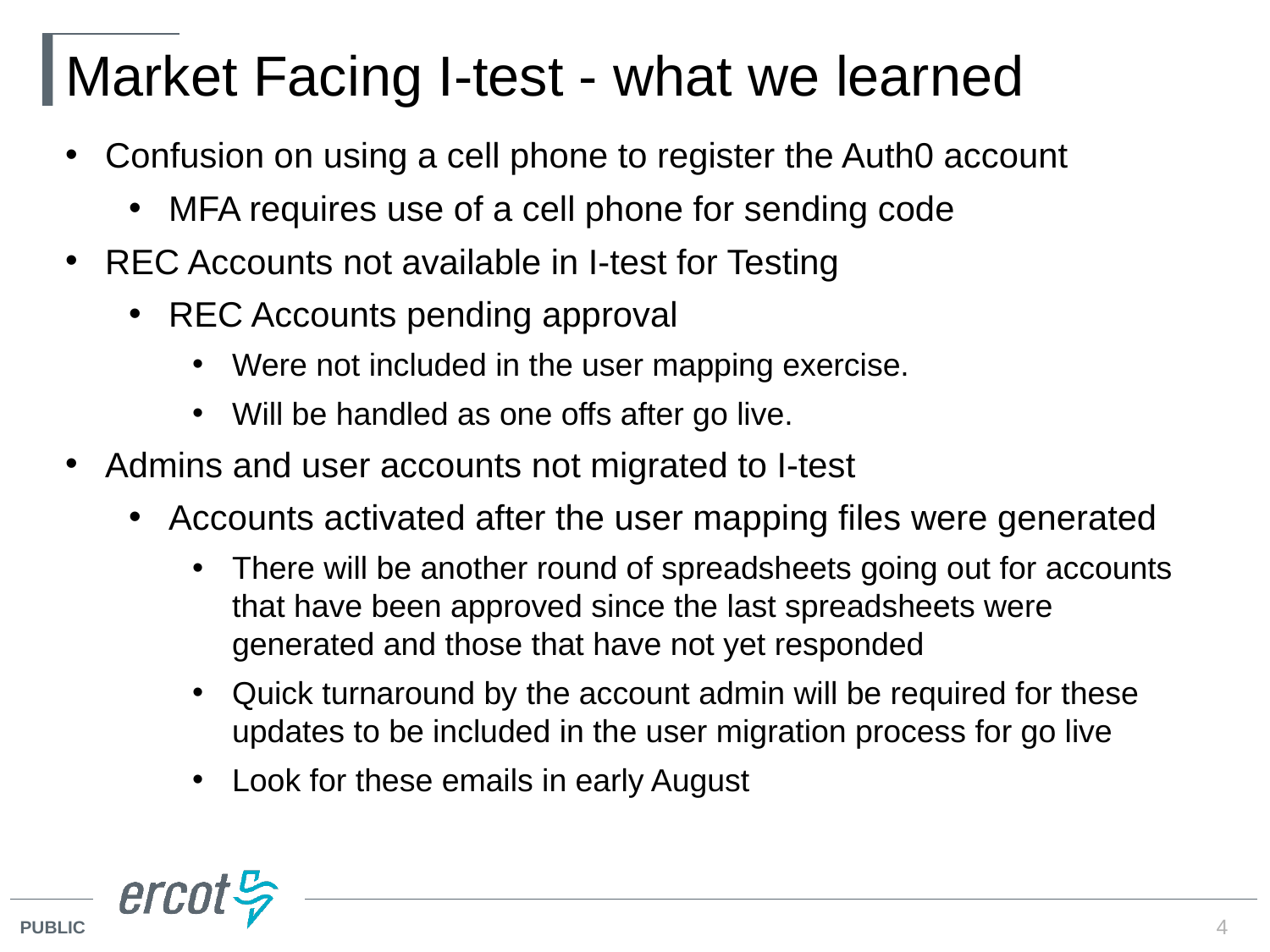

# Market Facing I-test - what we learned
Confusion on using a cell phone to register the Auth0 account
MFA requires use of a cell phone for sending code
REC Accounts not available in I-test for Testing
REC Accounts pending approval
Were not included in the user mapping exercise.
Will be handled as one offs after go live.
Admins and user accounts not migrated to I-test
Accounts activated after the user mapping files were generated
There will be another round of spreadsheets going out for accounts that have been approved since the last spreadsheets were generated and those that have not yet responded
Quick turnaround by the account admin will be required for these updates to be included in the user migration process for go live
Look for these emails in early August

4